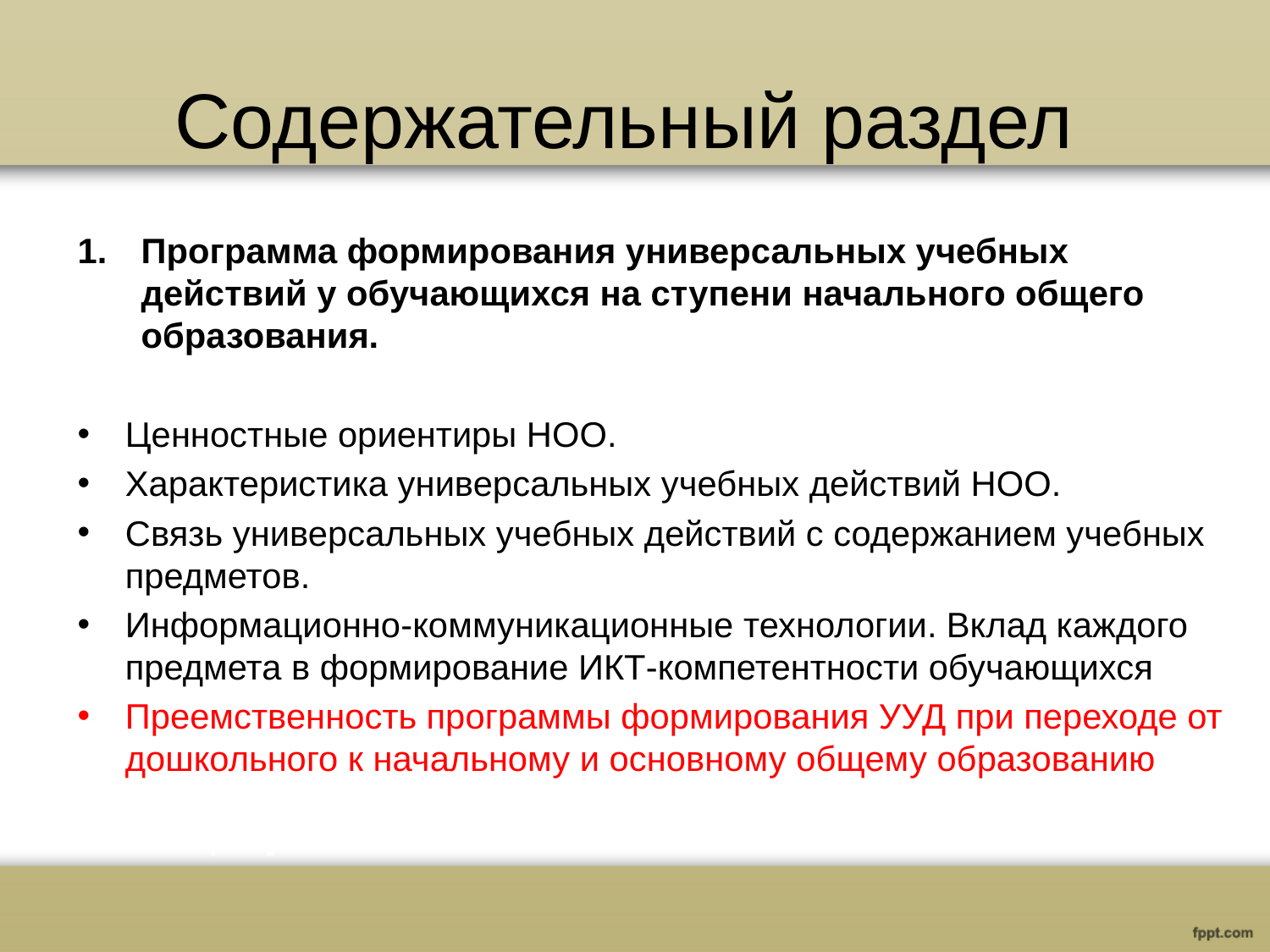

# Содержательный раздел
Программа формирования универсальных учебных действий у обучающихся на ступени начального общего образования.

Ценностные ориентиры НОО.
Характеристика универсальных учебных действий НОО.
Связь универсальных учебных действий с содержанием учебных предметов.
Информационно­-коммуникационные технологии. Вклад каждого предмета в формирование ИКТ­-компетентности обучающихся
Преемственность программы формирования УУД при переходе от дошкольного к начальному и основному общему образованию